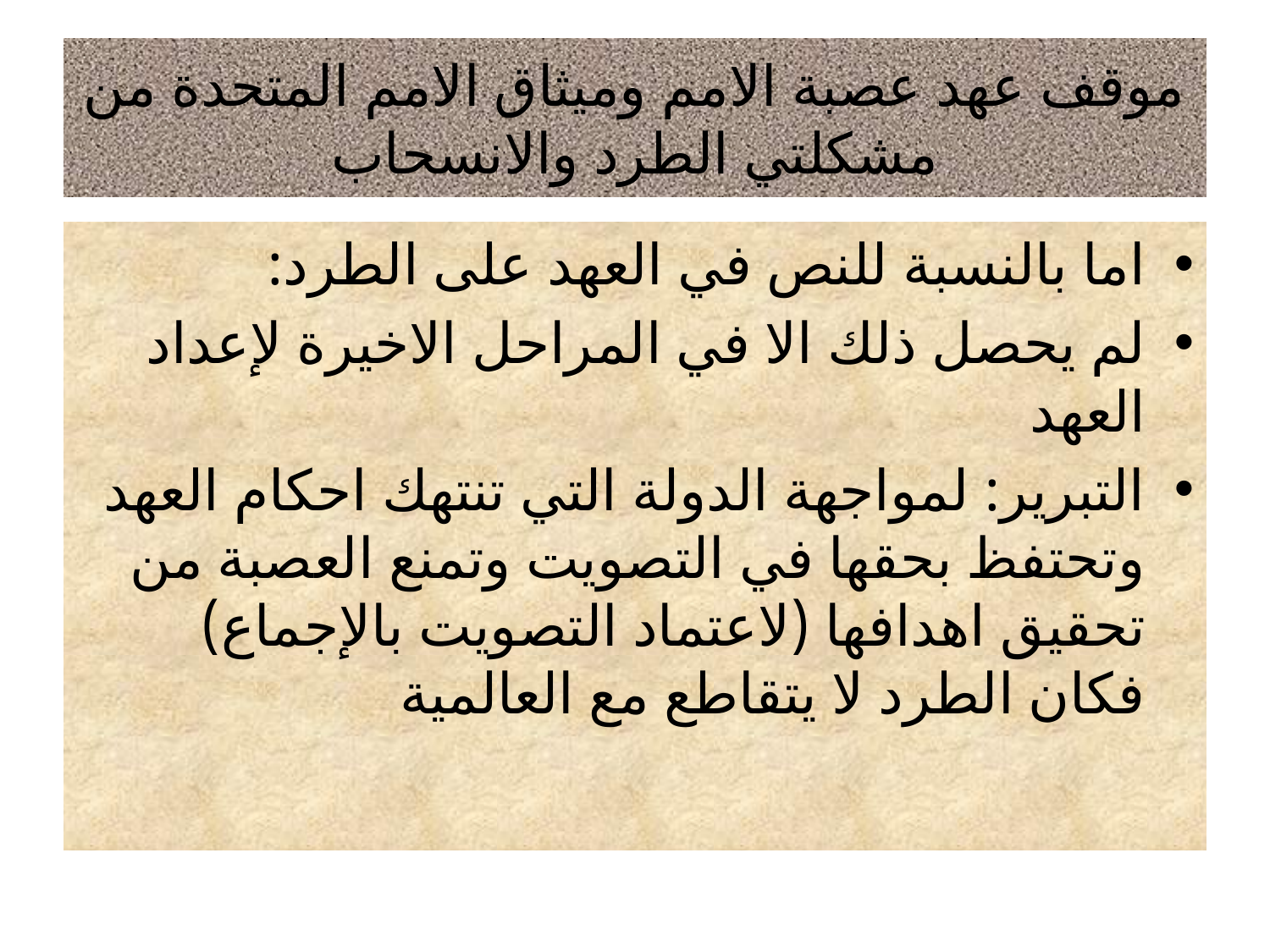

# موقف عهد عصبة الامم وميثاق الامم المتحدة من مشكلتي الطرد والانسحاب
اما بالنسبة للنص في العهد على الطرد:
لم يحصل ذلك الا في المراحل الاخيرة لإعداد العهد
التبرير: لمواجهة الدولة التي تنتهك احكام العهد وتحتفظ بحقها في التصويت وتمنع العصبة من تحقيق اهدافها (لاعتماد التصويت بالإجماع) فكان الطرد لا يتقاطع مع العالمية